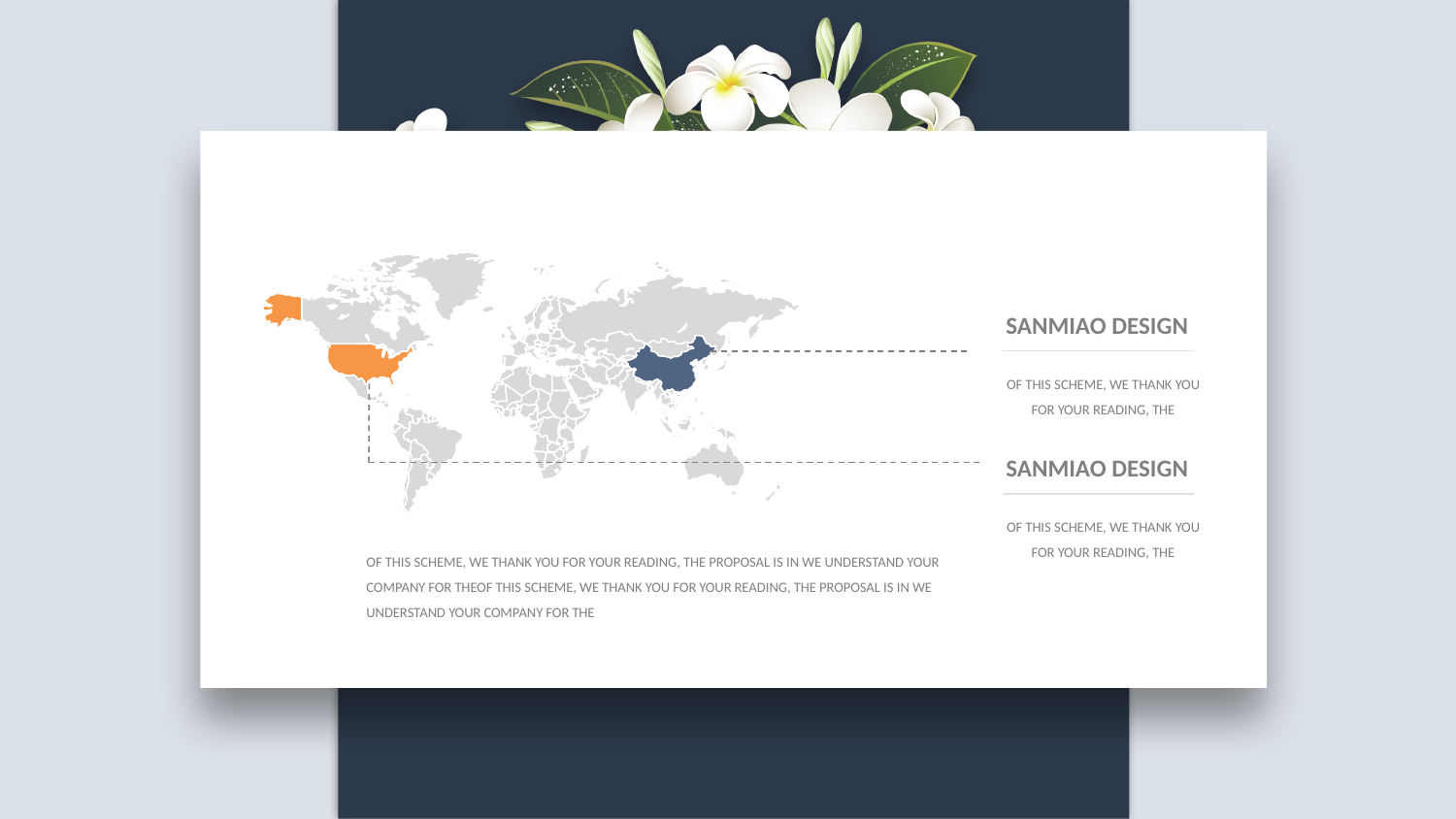

SANMIAO DESIGN
OF THIS SCHEME, WE THANK YOU FOR YOUR READING, THE
SANMIAO DESIGN
OF THIS SCHEME, WE THANK YOU FOR YOUR READING, THE
OF THIS SCHEME, WE THANK YOU FOR YOUR READING, THE PROPOSAL IS IN WE UNDERSTAND YOUR COMPANY FOR THEOF THIS SCHEME, WE THANK YOU FOR YOUR READING, THE PROPOSAL IS IN WE UNDERSTAND YOUR COMPANY FOR THE